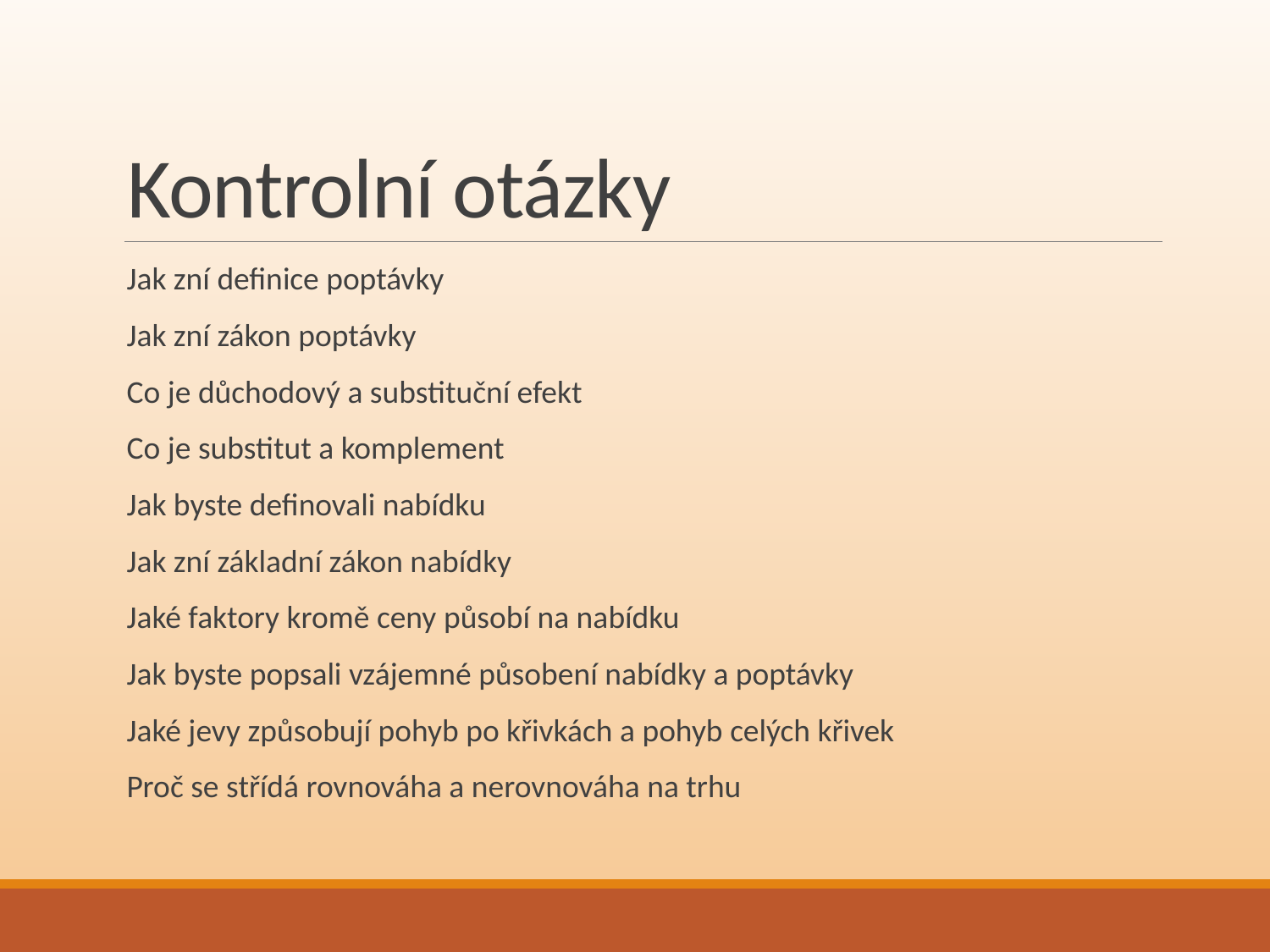

# Kontrolní otázky
Jak zní definice poptávky
Jak zní zákon poptávky
Co je důchodový a substituční efekt
Co je substitut a komplement
Jak byste definovali nabídku
Jak zní základní zákon nabídky
Jaké faktory kromě ceny působí na nabídku
Jak byste popsali vzájemné působení nabídky a poptávky
Jaké jevy způsobují pohyb po křivkách a pohyb celých křivek
Proč se střídá rovnováha a nerovnováha na trhu